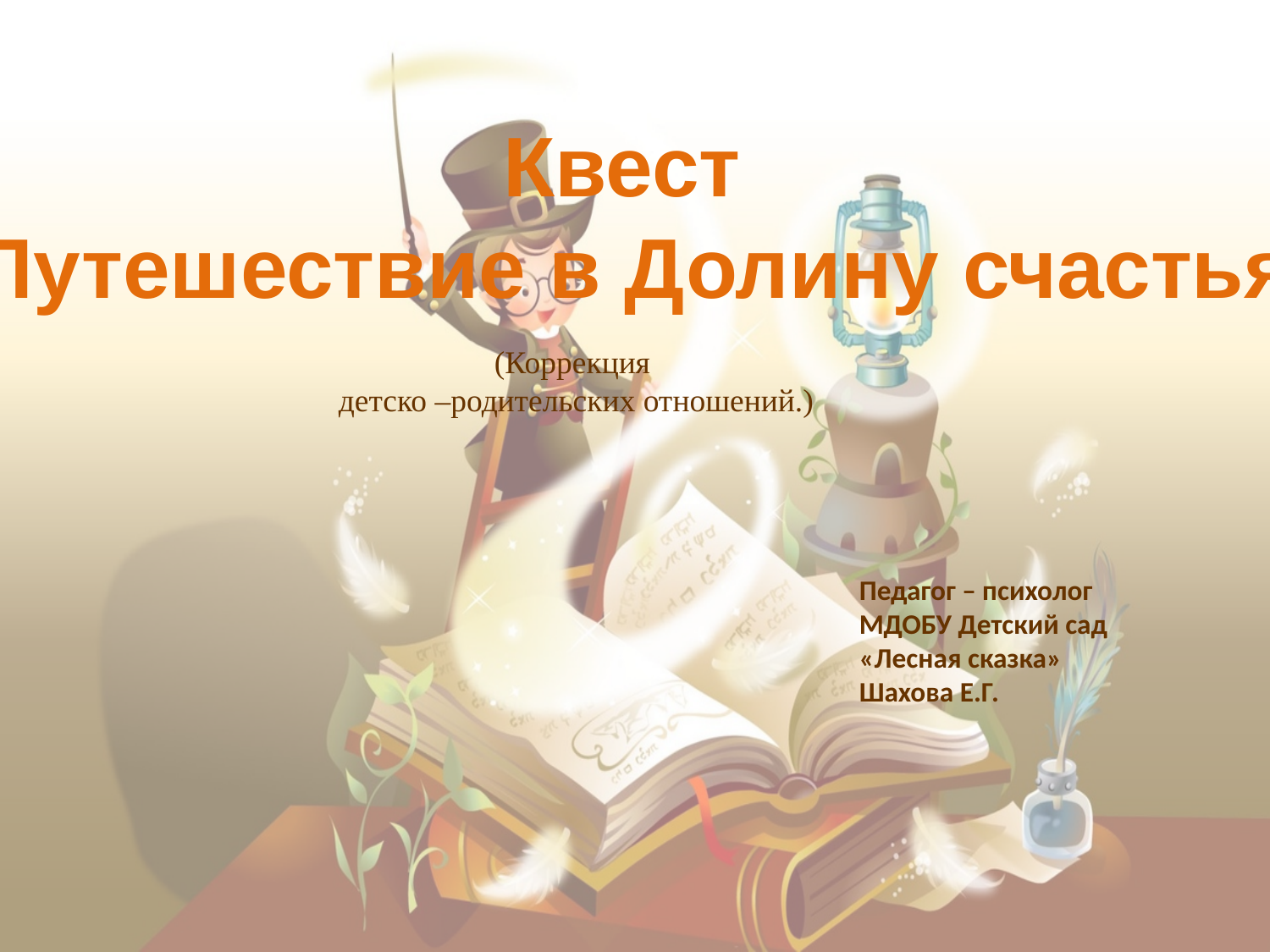

Квест
«Путешествие в Долину счастья»
(Коррекция
 детско –родительских отношений.)
Педагог – психолог
МДОБУ Детский сад
«Лесная сказка»
Шахова Е.Г.